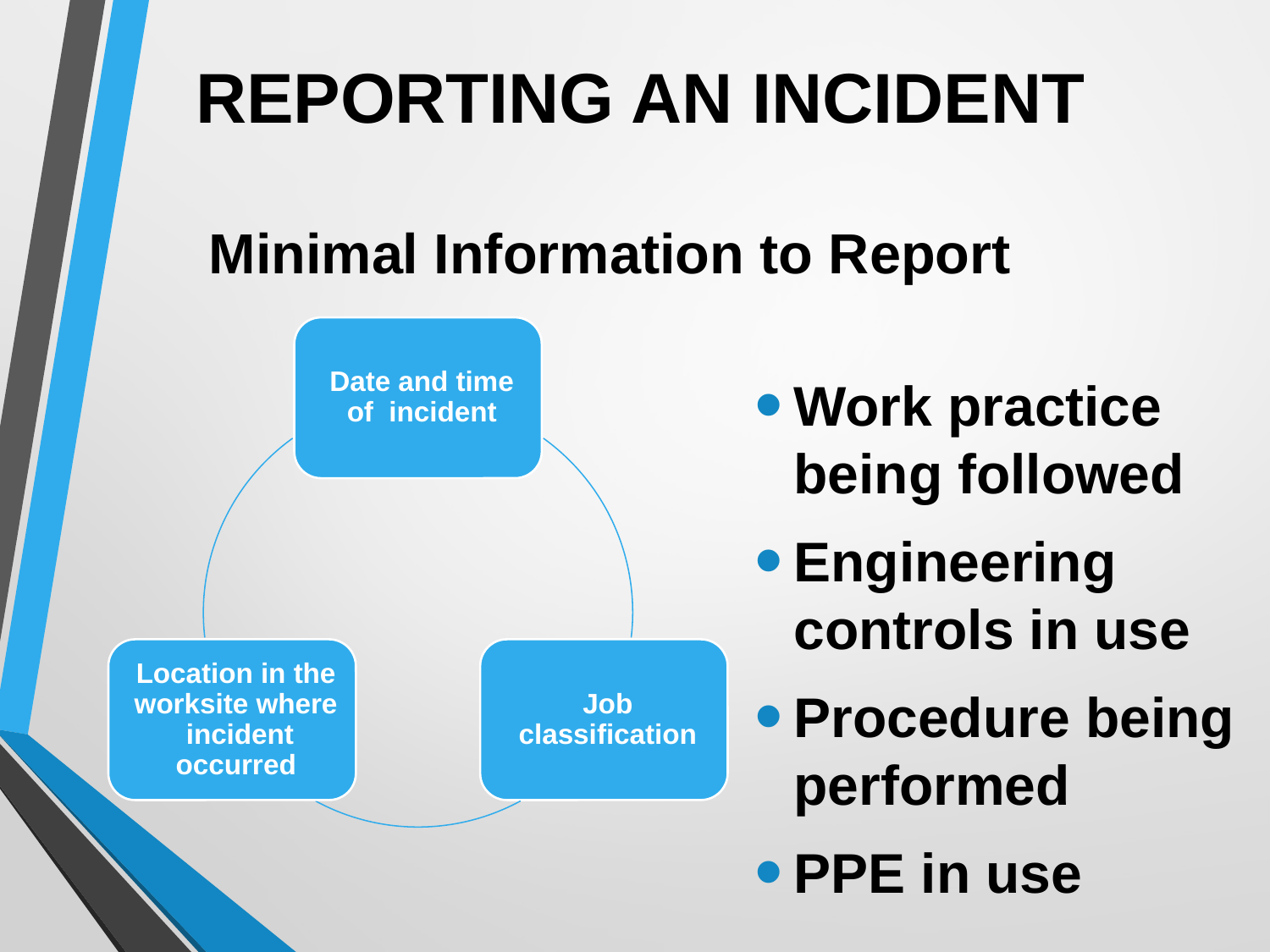

# REPORTING AN INCIDENT
Minimal Information to Report
Date and time of  incident
Job classification
Location in the worksite where  incident occurred
Work practice being followed
Engineering controls in use
Procedure being performed
PPE in use